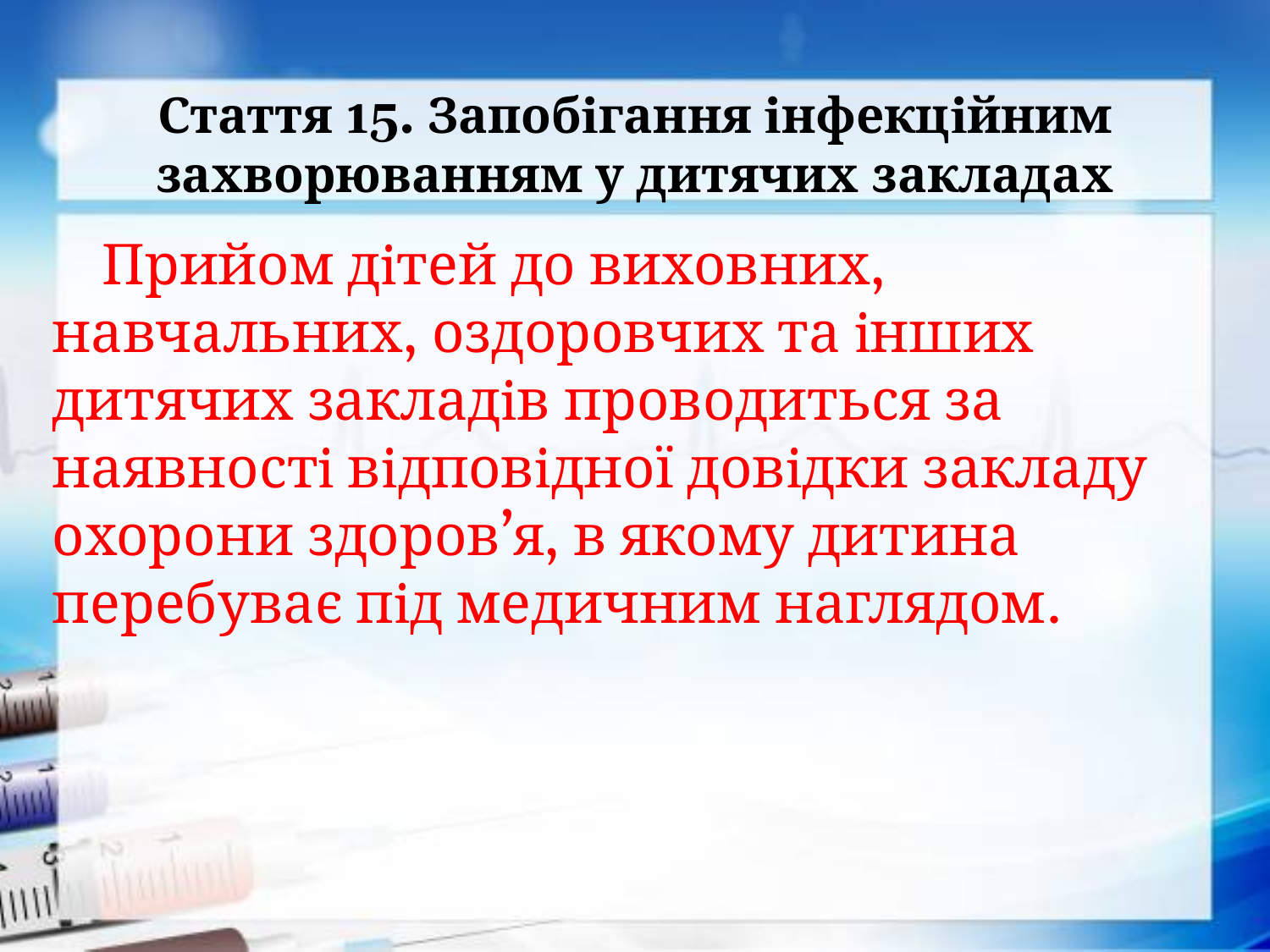

# Стаття 15. Запобiгання iнфекцiйним захворюванням у дитячих закладах
Прийом дiтей до виховних, навчальних, оздоровчих та iнших дитячих закладiв проводиться за наявностi вiдповiдної довiдки закладу охорони здоров’я, в якому дитина перебуває пiд медичним наглядом.